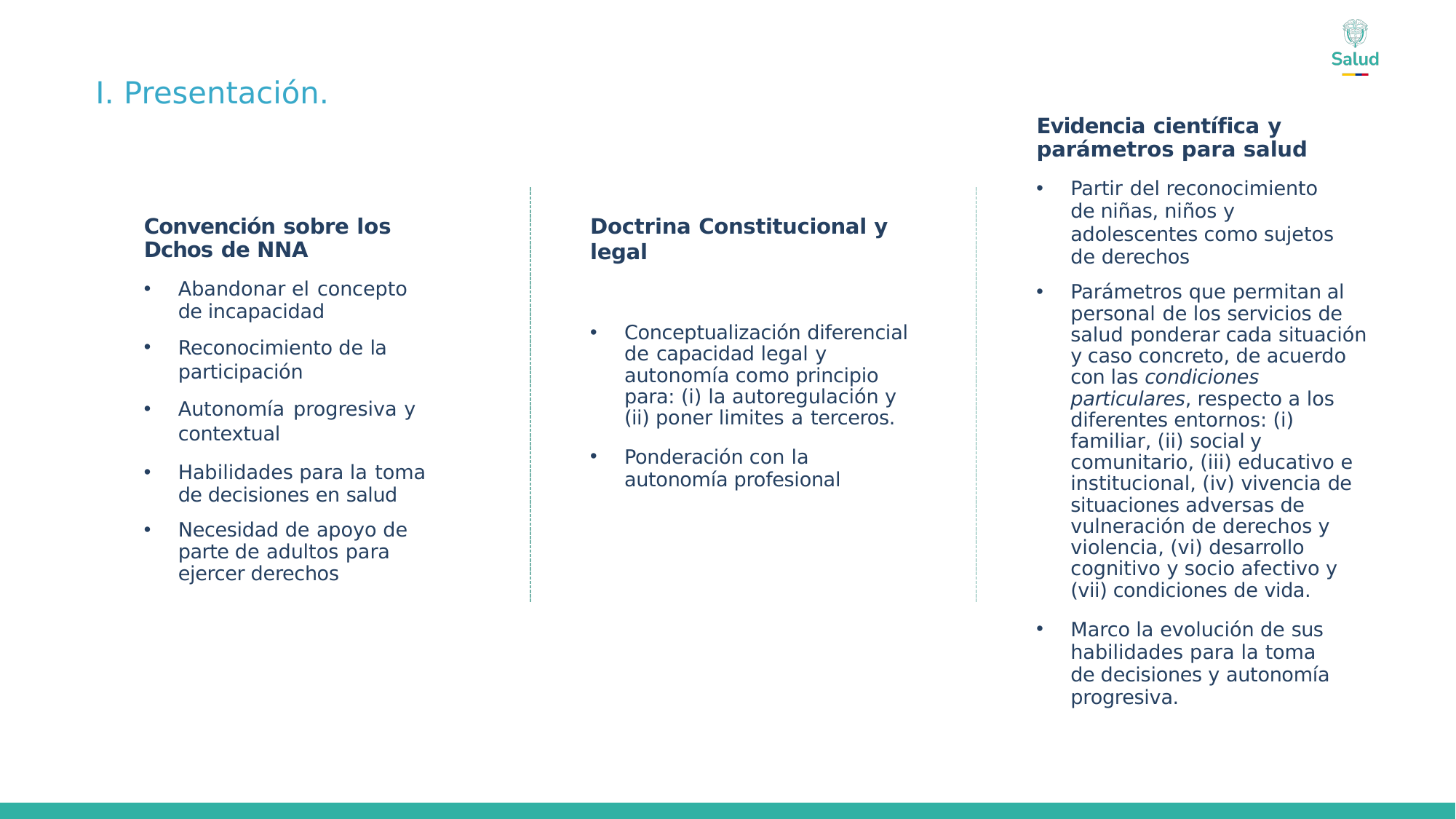

I. Presentación.
Evidencia científica y parámetros para salud
Partir del reconocimiento de niñas, niños y adolescentes como sujetos de derechos
Parámetros que permitan al personal de los servicios de salud ponderar cada situación y caso concreto, de acuerdo con las condiciones particulares, respecto a los diferentes entornos: (i) familiar, (ii) social y comunitario, (iii) educativo e institucional, (iv) vivencia de situaciones adversas de vulneración de derechos y violencia, (vi) desarrollo cognitivo y socio afectivo y (vii) condiciones de vida.
Marco la evolución de sus habilidades para la toma de decisiones y autonomía progresiva.

Convención sobre los Dchos de NNA
Doctrina Constitucional y legal
Abandonar el concepto de incapacidad
Reconocimiento de la
participación
Autonomía progresiva y
contextual
Habilidades para la toma de decisiones en salud
Necesidad de apoyo de parte de adultos para ejercer derechos
Conceptualización diferencial de capacidad legal y autonomía como principio para: (i) la autoregulación y (ii) poner limites a terceros.
Ponderación con la autonomía profesional